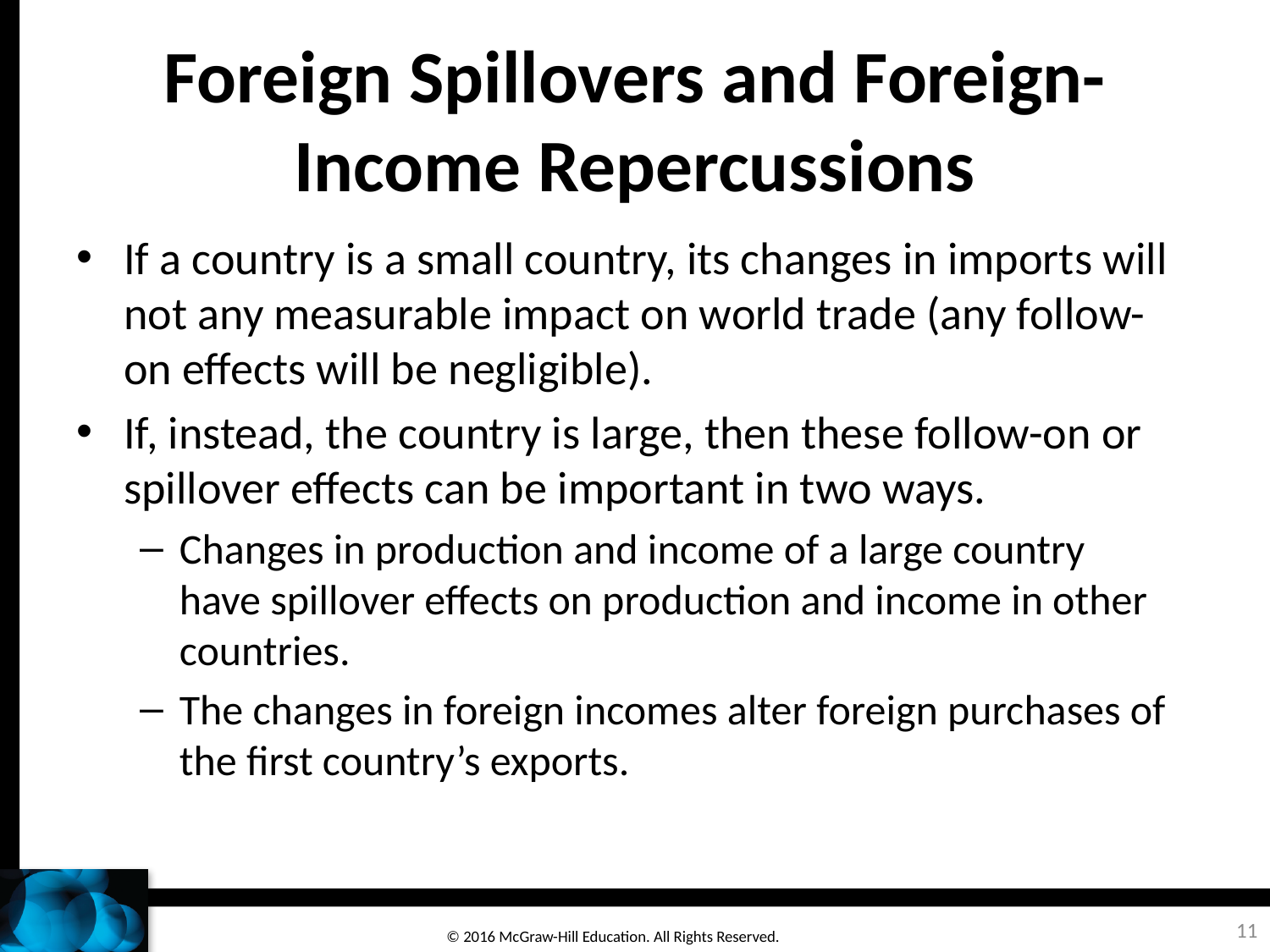

# Foreign Spillovers and Foreign-Income Repercussions
If a country is a small country, its changes in imports will not any measurable impact on world trade (any follow-on effects will be negligible).
If, instead, the country is large, then these follow-on or spillover effects can be important in two ways.
Changes in production and income of a large country have spillover effects on production and income in other countries.
The changes in foreign incomes alter foreign purchases of the first country’s exports.
11
© 2016 McGraw-Hill Education. All Rights Reserved.